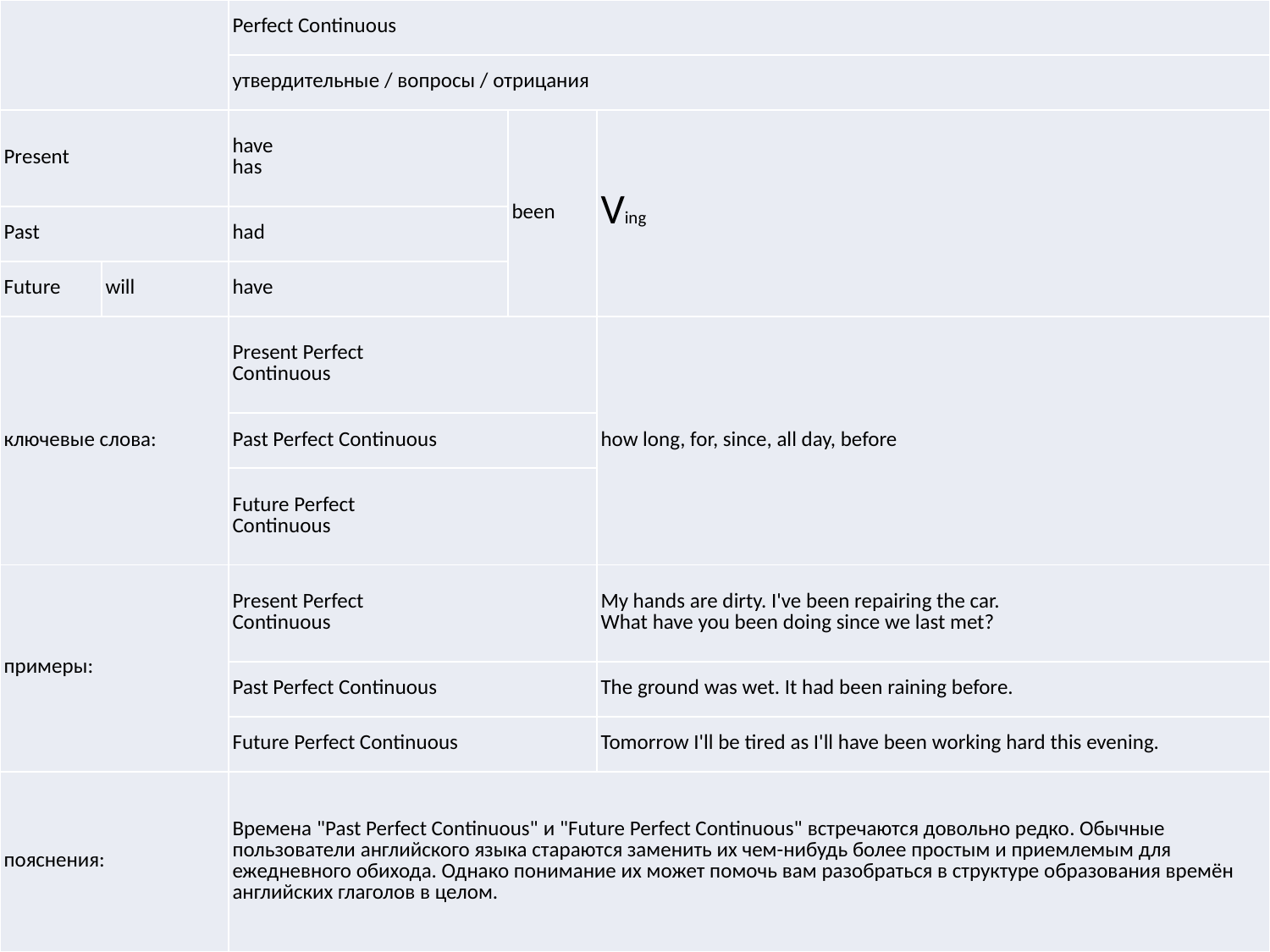

|  |  | Perfect Continuous |  |  |
| --- | --- | --- | --- | --- |
|  |  | утвердительные / вопросы / отрицания |  |  |
| Present |  | have has | been | Ving |
| Past |  | had |  |  |
| Future | will | have |  |  |
| ключевые слова: |  | Present Perfect Continuous |  | how long, for, since, all day, before |
|  |  | Past Perfect Continuous |  |  |
|  |  | Future Perfect Continuous |  |  |
| примеры: |  | Present Perfect Continuous |  | My hands are dirty. I've been repairing the car. What have you been doing since we last met? |
|  |  | Past Perfect Continuous |  | The ground was wet. It had been raining before. |
|  |  | Future Perfect Continuous |  | Tomorrow I'll be tired as I'll have been working hard this evening. |
| пояснения: |  | Времена "Past Perfect Continuous" и "Future Perfect Continuous" встречаются довольно редко. Обычные пользователи английского языка стараются заменить их чем-нибудь более простым и приемлемым для ежедневного обихода. Однако понимание их может помочь вам разобраться в структуре образования времён английских глаголов в целом. |  |  |
#